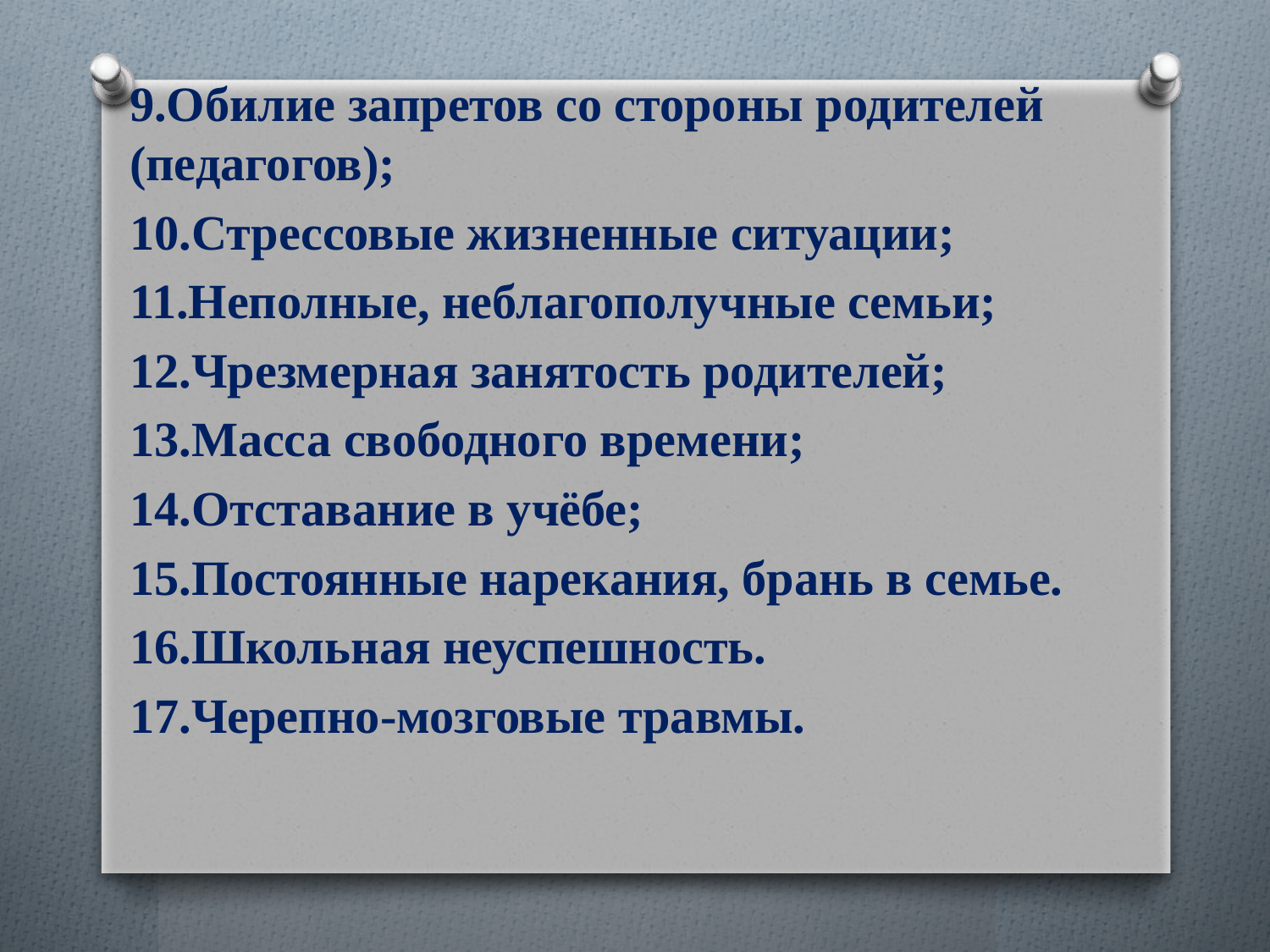

9.Обилие запретов со стороны родителей (педагогов);
10.Стрессовые жизненные ситуации;
11.Неполные, неблагополучные семьи;
12.Чрезмерная занятость родителей;
13.Масса свободного времени;
14.Отставание в учёбе;
15.Постоянные нарекания, брань в семье.
16.Школьная неуспешность.
17.Черепно-мозговые травмы.